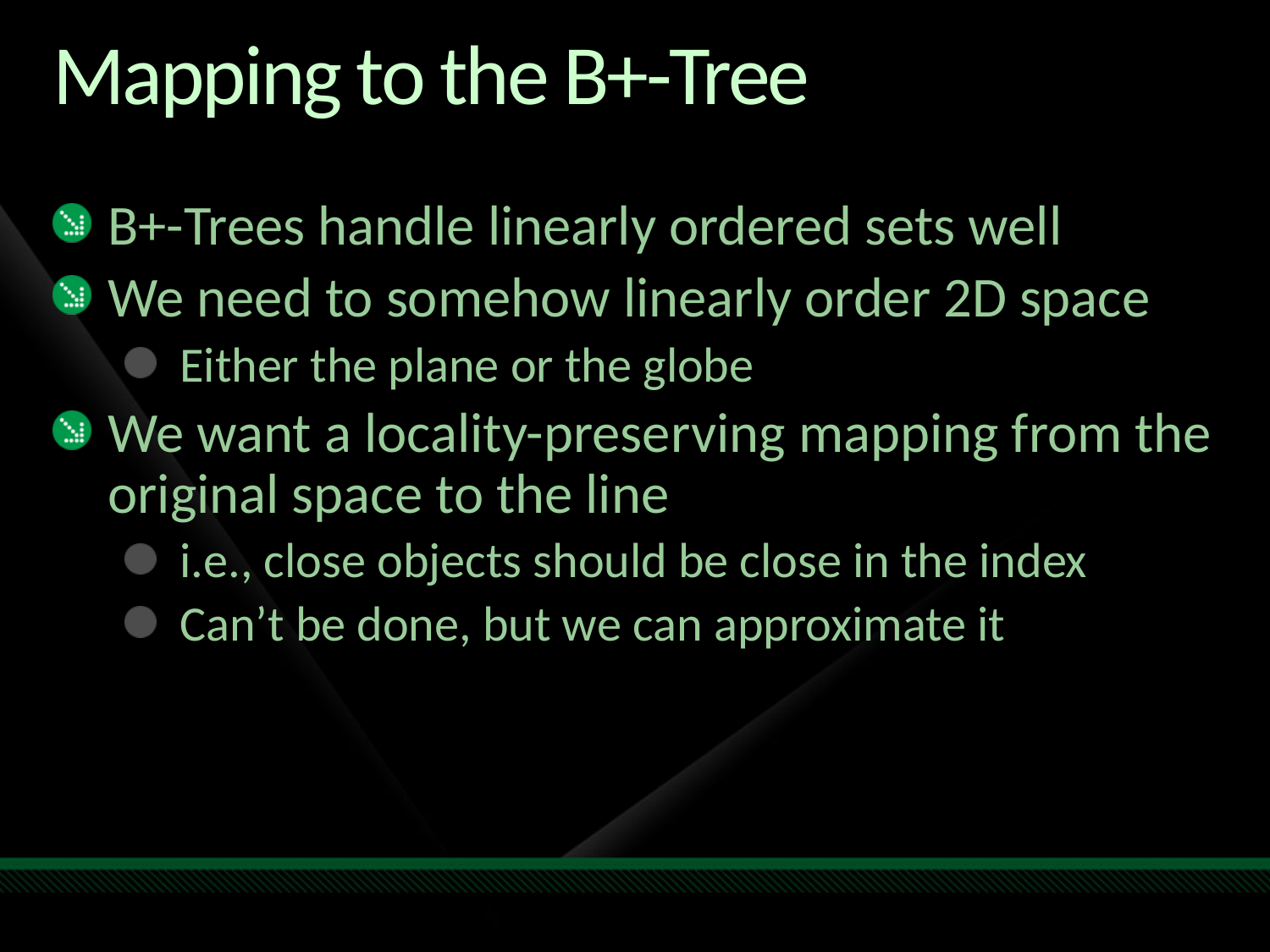

# Mapping to the B+-Tree
B+-Trees handle linearly ordered sets well
We need to somehow linearly order 2D space
Either the plane or the globe
We want a locality-preserving mapping from the original space to the line
i.e., close objects should be close in the index
Can’t be done, but we can approximate it